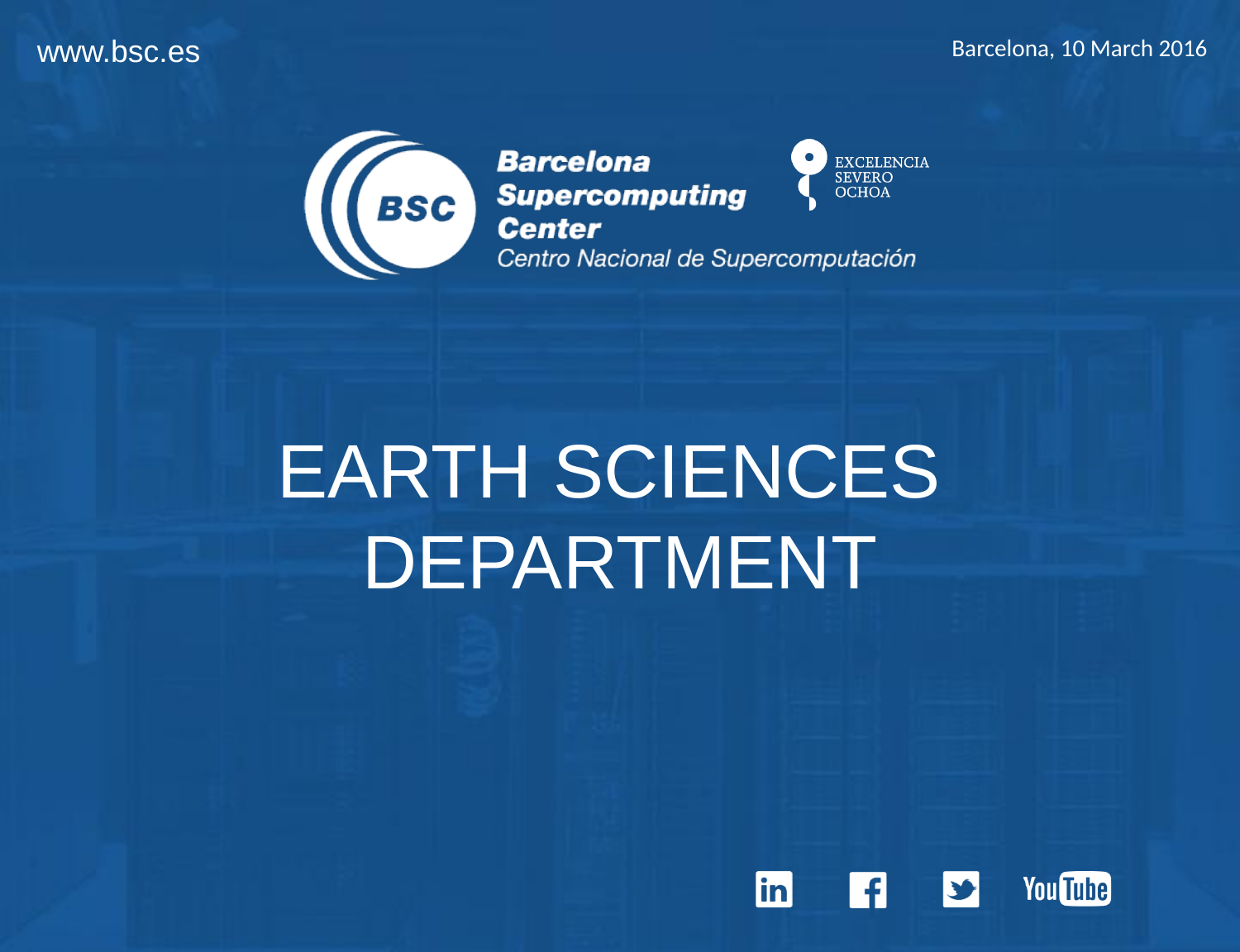

Barcelona, 10 March 2016
EARTH SCIENCES
DEPARTMENT